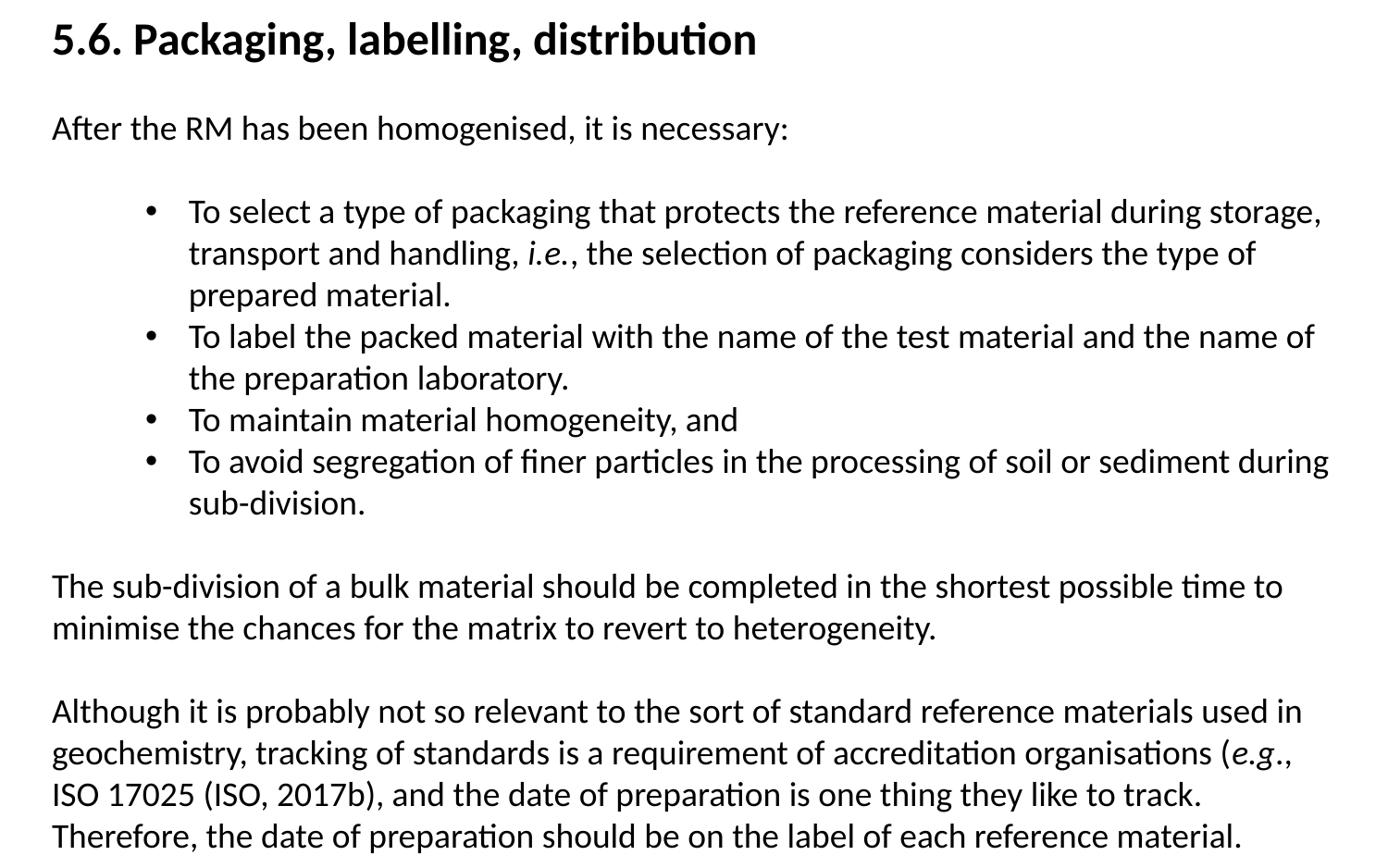

5.6. Packaging, labelling, distribution

After the RM has been homogenised, it is necessary:

To select a type of packaging that protects the reference material during storage, transport and handling, i.e., the selection of packaging considers the type of prepared material.
To label the packed material with the name of the test material and the name of the preparation laboratory.
To maintain material homogeneity, and
To avoid segregation of finer particles in the processing of soil or sediment during sub-division.

The sub-division of a bulk material should be completed in the shortest possible time to minimise the chances for the matrix to revert to heterogeneity.

Although it is probably not so relevant to the sort of standard reference materials used in geochemistry, tracking of standards is a requirement of accreditation organisations (e.g., ISO 17025 (ISO, 2017b), and the date of preparation is one thing they like to track. Therefore, the date of preparation should be on the label of each reference material.